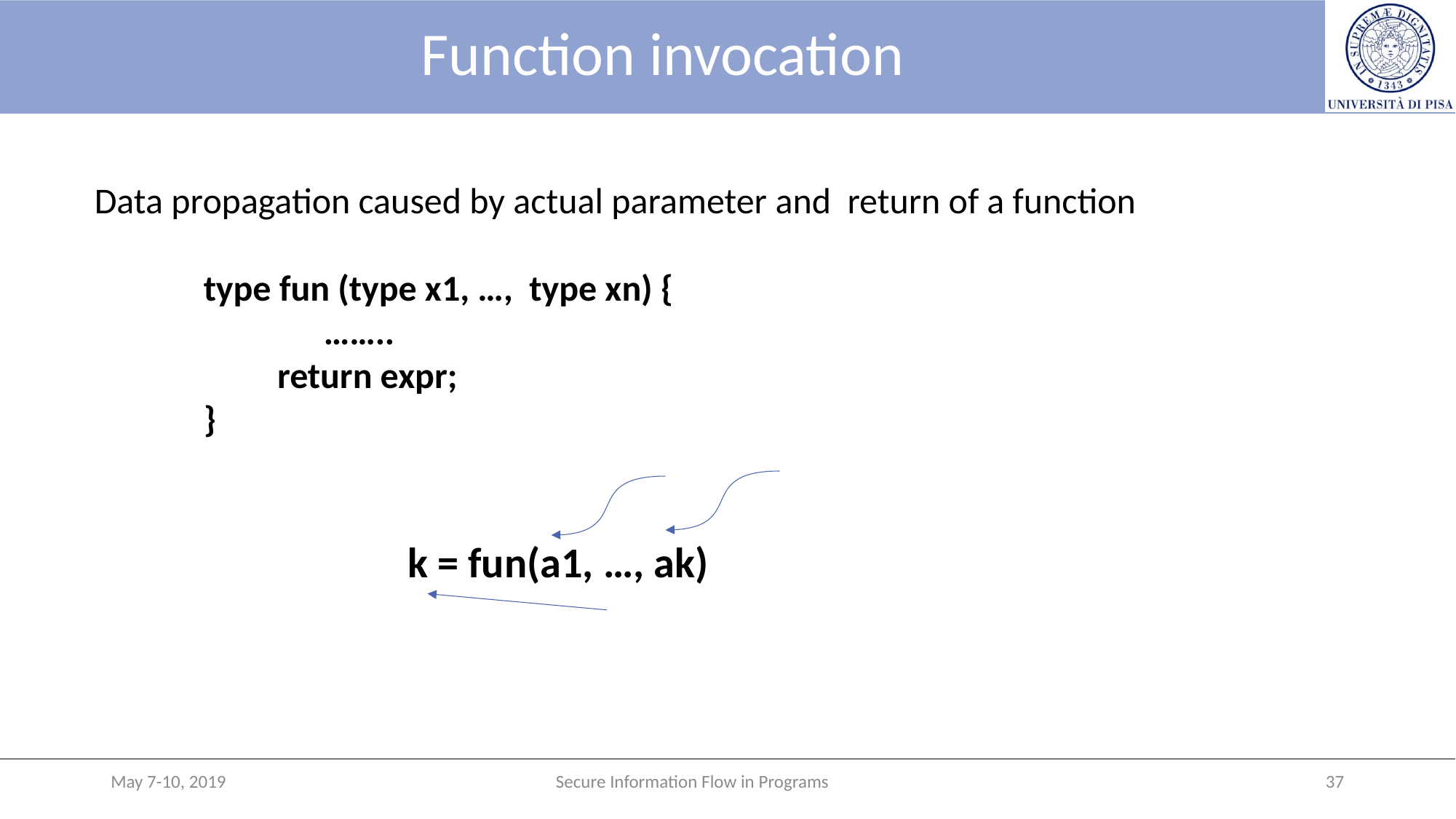

# Function invocation
Data propagation caused by actual parameter and  return of a function

	type fun (type x1, …,  type xn) {
                            ……..
	         return expr;
	}
Method invocation and shared objects:
the security context
k = fun(a1, …, ak)

Secure Information Flow in Programs
May 7-10, 2019
37